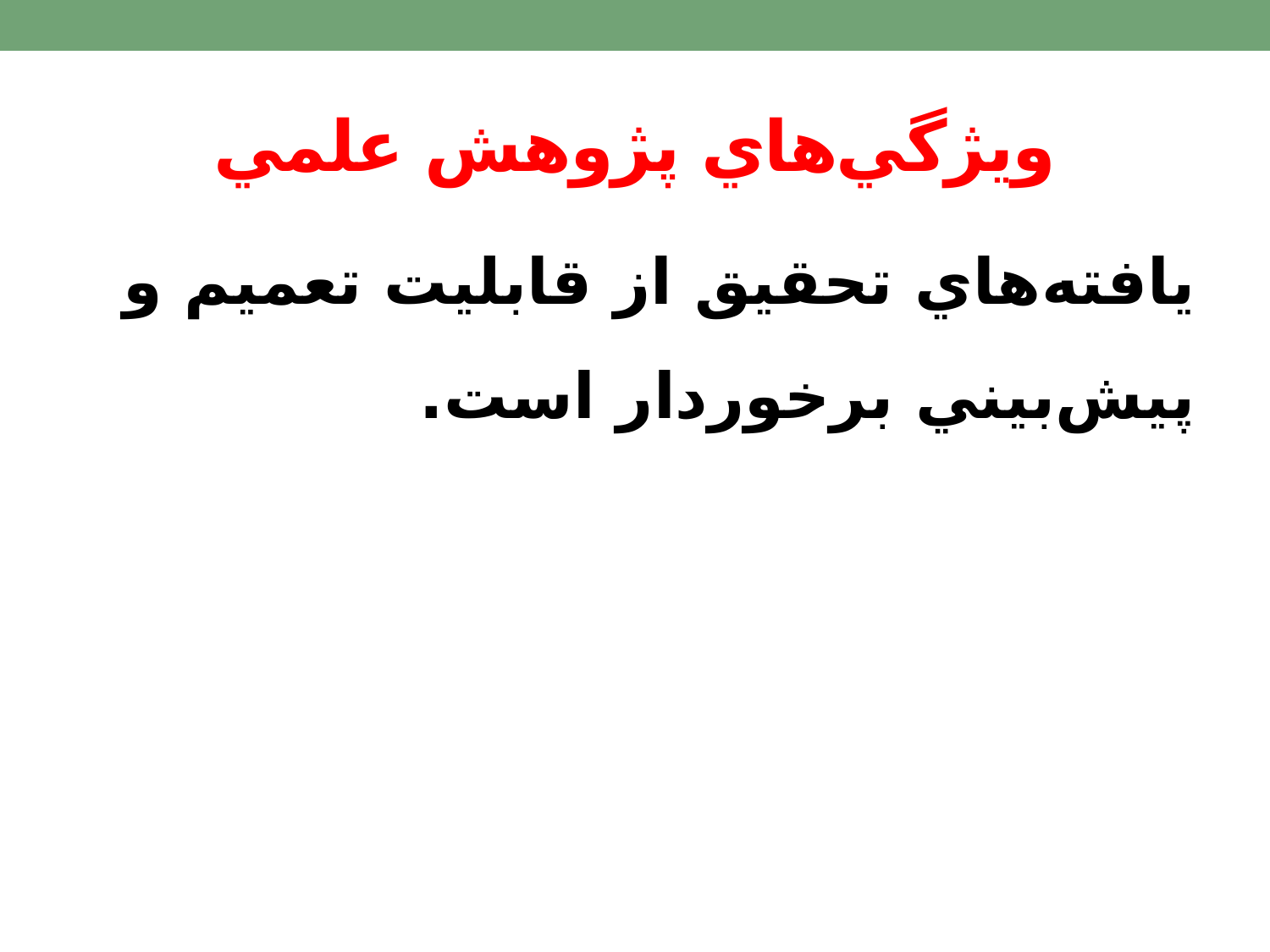

# ويژگي‌هاي پژوهش علمي
يافته‌هاي تحقيق از قابليت تعميم و پيش‌بيني برخوردار است.